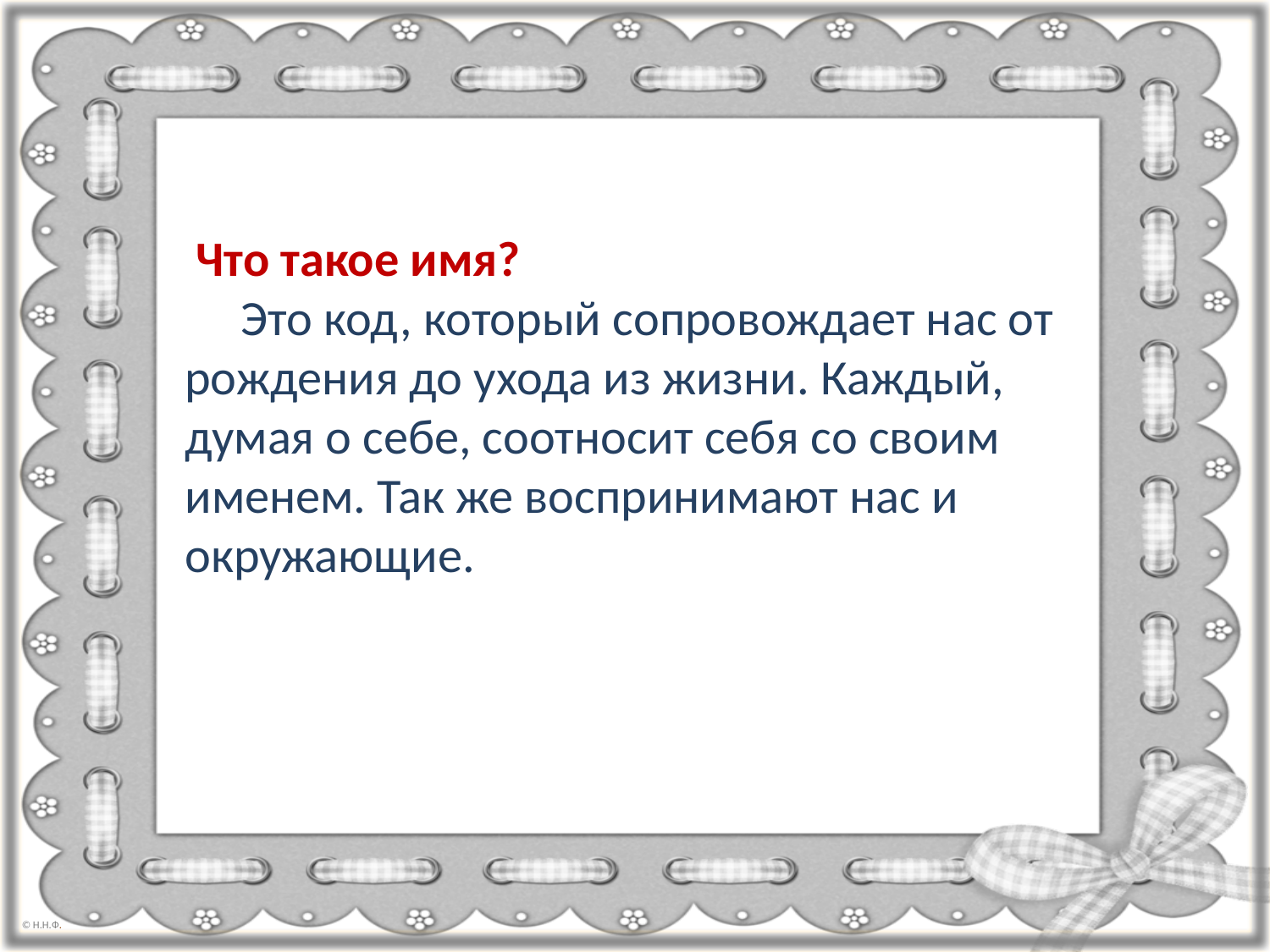

# Что такое имя? Это код, который сопровождает нас от рождения до ухода из жизни. Каждый, думая о себе, соотносит себя со своим именем. Так же воспринимают нас и окружающие.